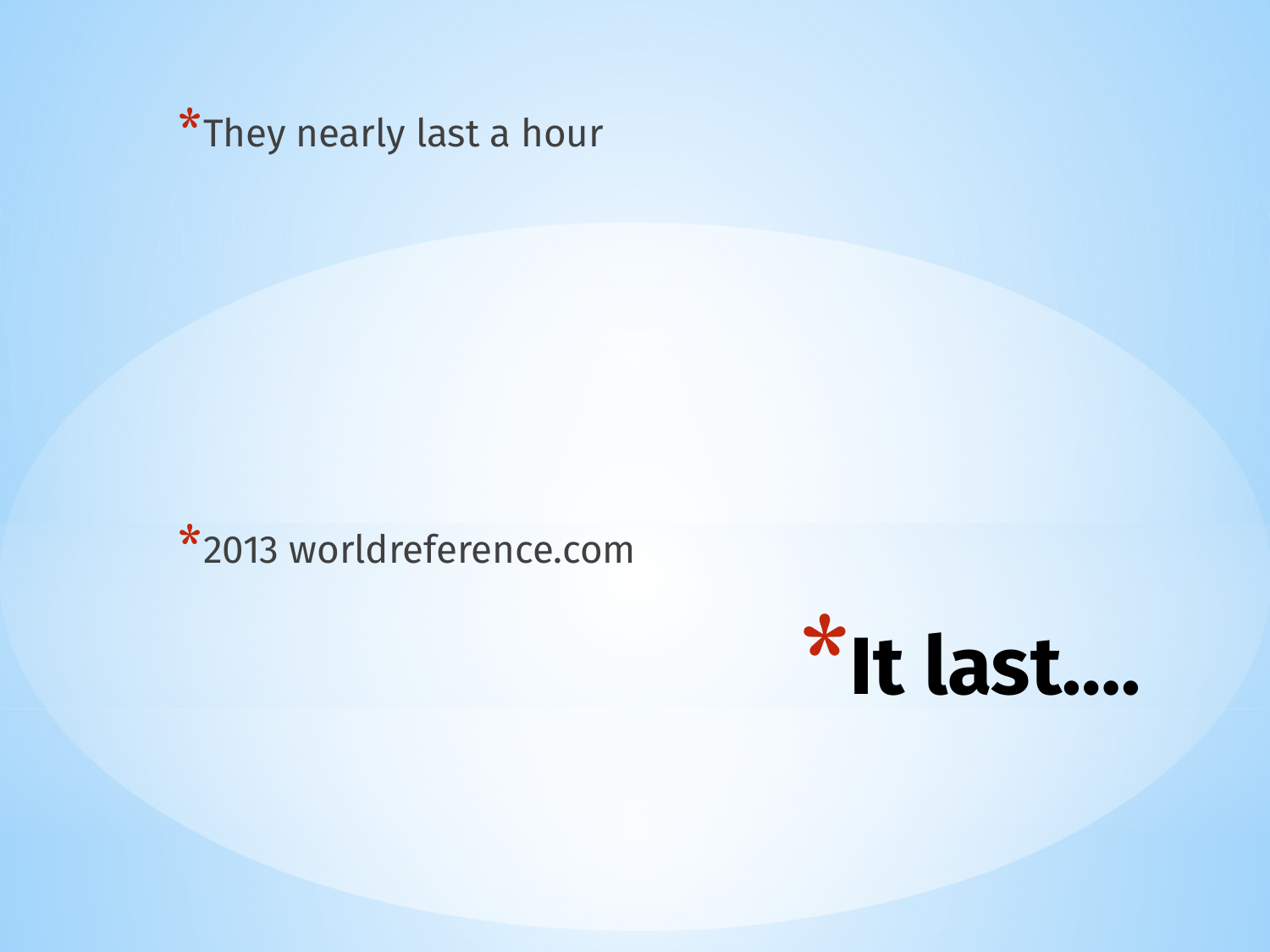

They nearly last a hour

2013 worldreference.com
# It last….